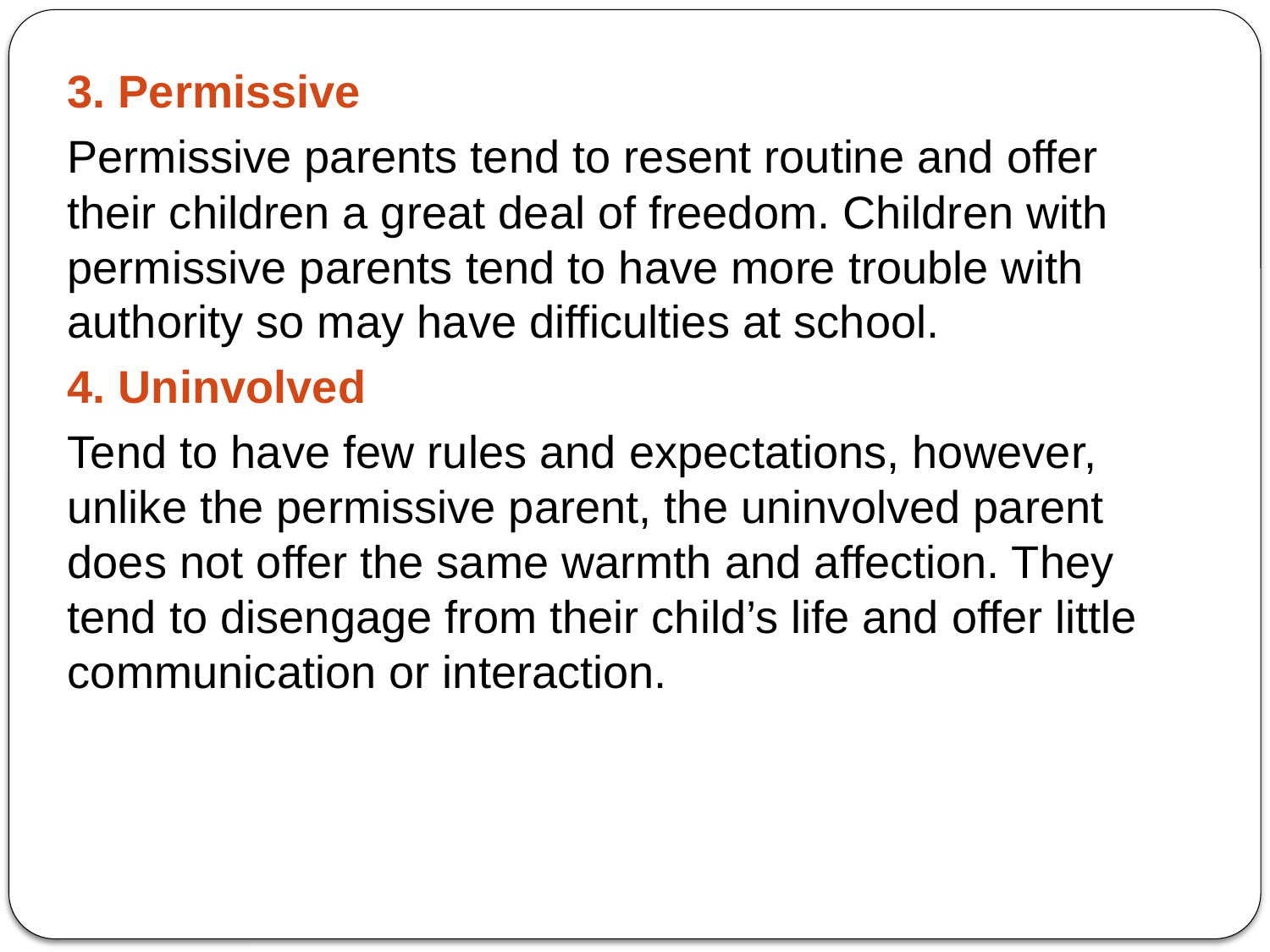

3. Permissive
Permissive parents tend to resent routine and offer their children a great deal of freedom. Children with permissive parents tend to have more trouble with authority so may have difficulties at school.
4. Uninvolved
Tend to have few rules and expectations, however, unlike the permissive parent, the uninvolved parent does not offer the same warmth and affection. They tend to disengage from their child’s life and offer little communication or interaction.